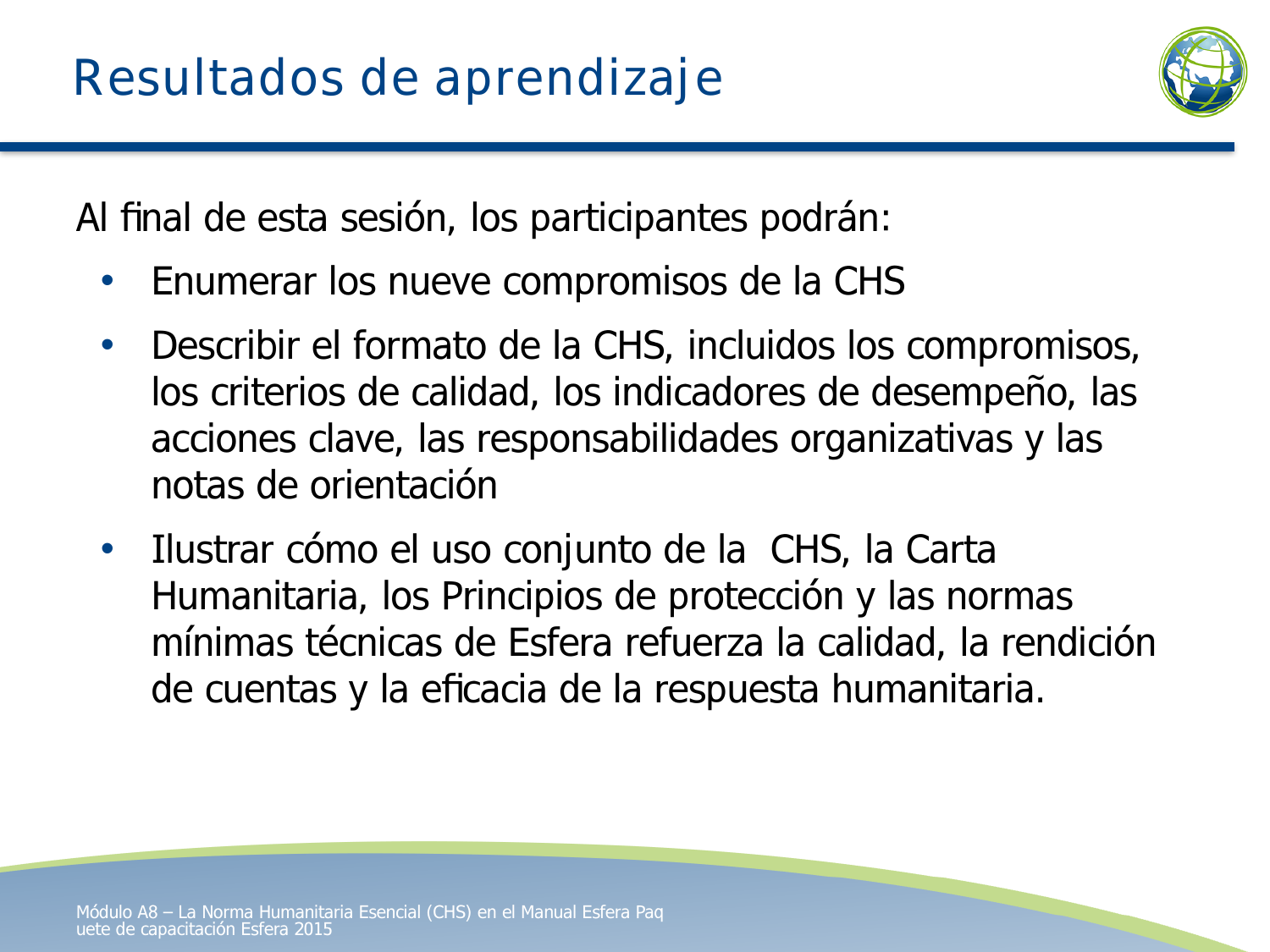

# Resultados de aprendizaje
Al final de esta sesión, los participantes podrán:
Enumerar los nueve compromisos de la CHS
Describir el formato de la CHS, incluidos los compromisos, los criterios de calidad, los indicadores de desempeño, las acciones clave, las responsabilidades organizativas y las notas de orientación
Ilustrar cómo el uso conjunto de la  CHS, la Carta Humanitaria, los Principios de protección y las normas mínimas técnicas de Esfera refuerza la calidad, la rendición de cuentas y la eficacia de la respuesta humanitaria.
Módulo A8 – La Norma Humanitaria Esencial (CHS) en el Manual Esfera Paquete de capacitación Esfera 2015